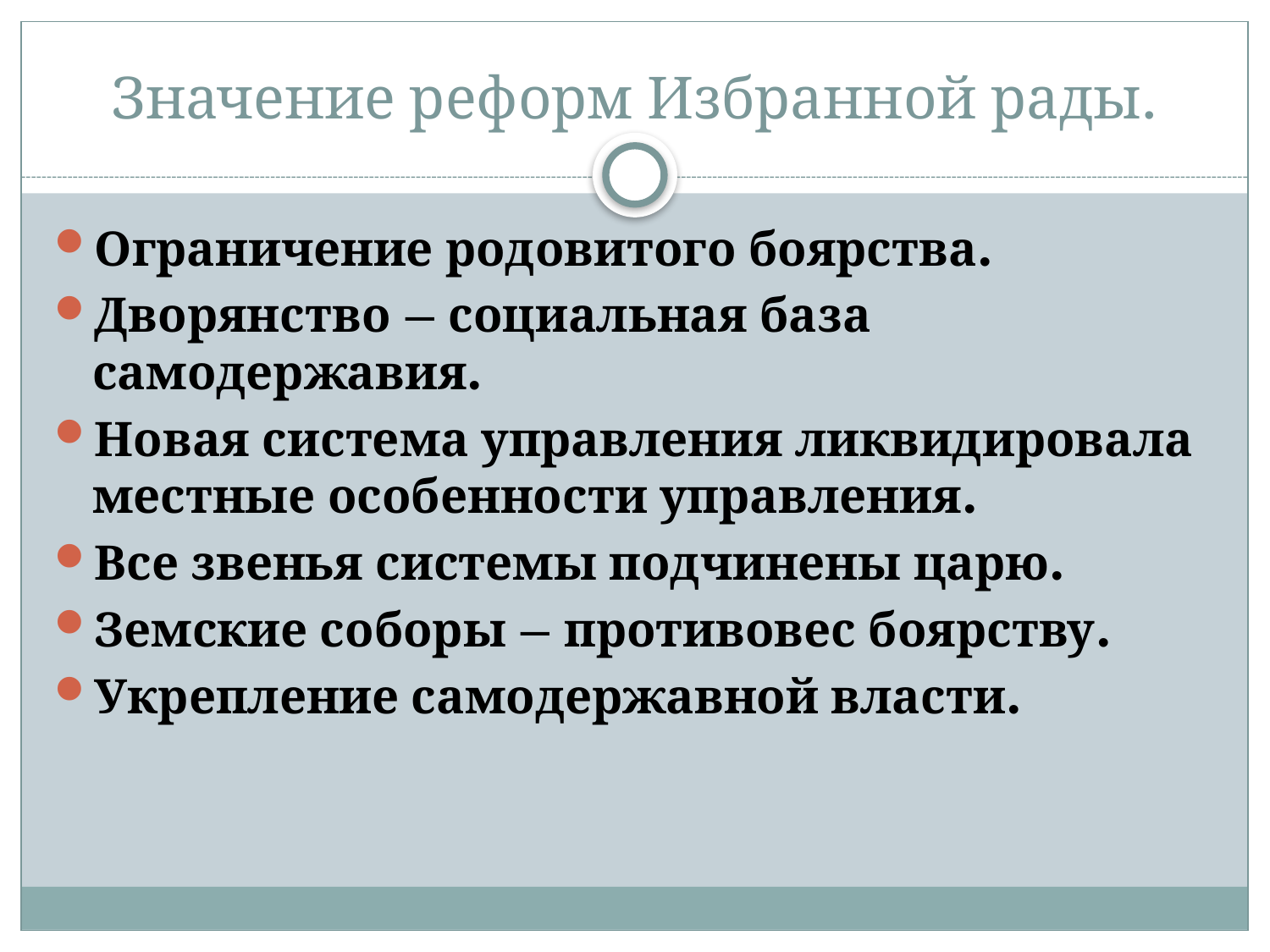

# Значение реформ Избранной рады.
Ограничение родовитого боярства.
Дворянство – социальная база самодержавия.
Новая система управления ликвидировала местные особенности управления.
Все звенья системы подчинены царю.
Земские соборы – противовес боярству.
Укрепление самодержавной власти.